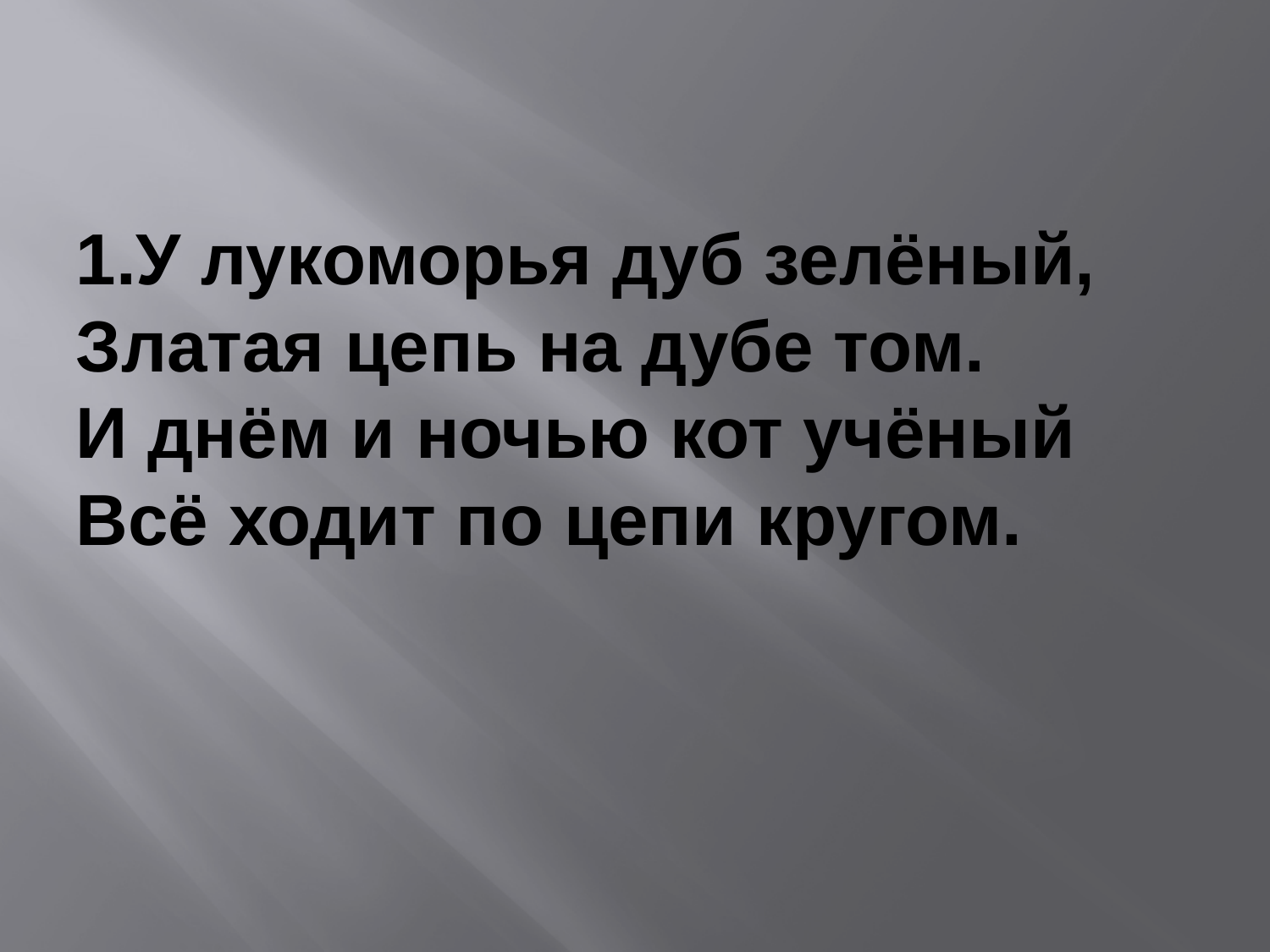

# 1.У лукоморья дуб зелёный, Златая цепь на дубе том. И днём и ночью кот учёный Всё ходит по цепи кругом.